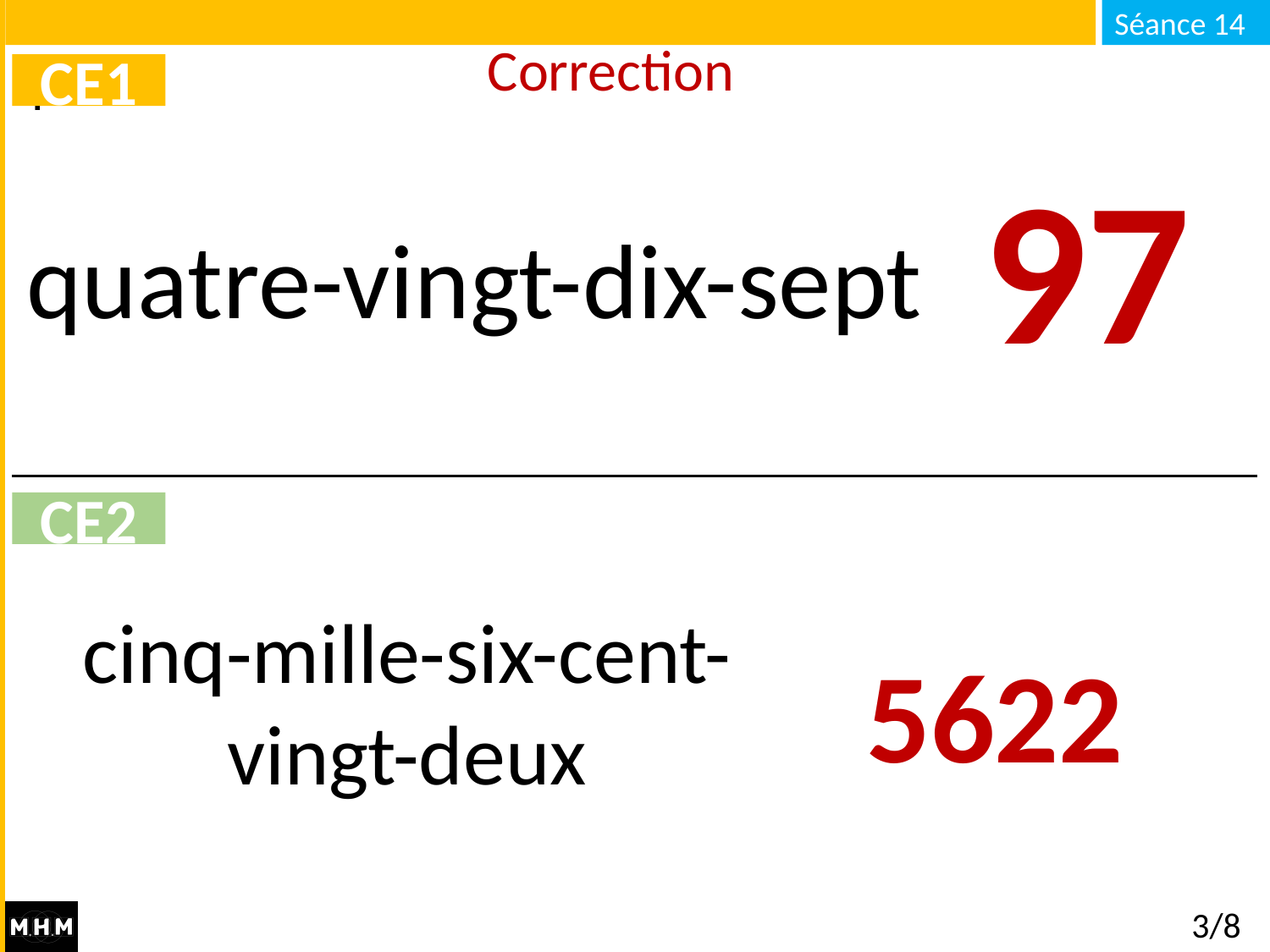

# Correction
CE1
97
quatre-vingt-dix-sept
CE2
cinq-mille-six-cent-
vingt-deux
5622
3/8